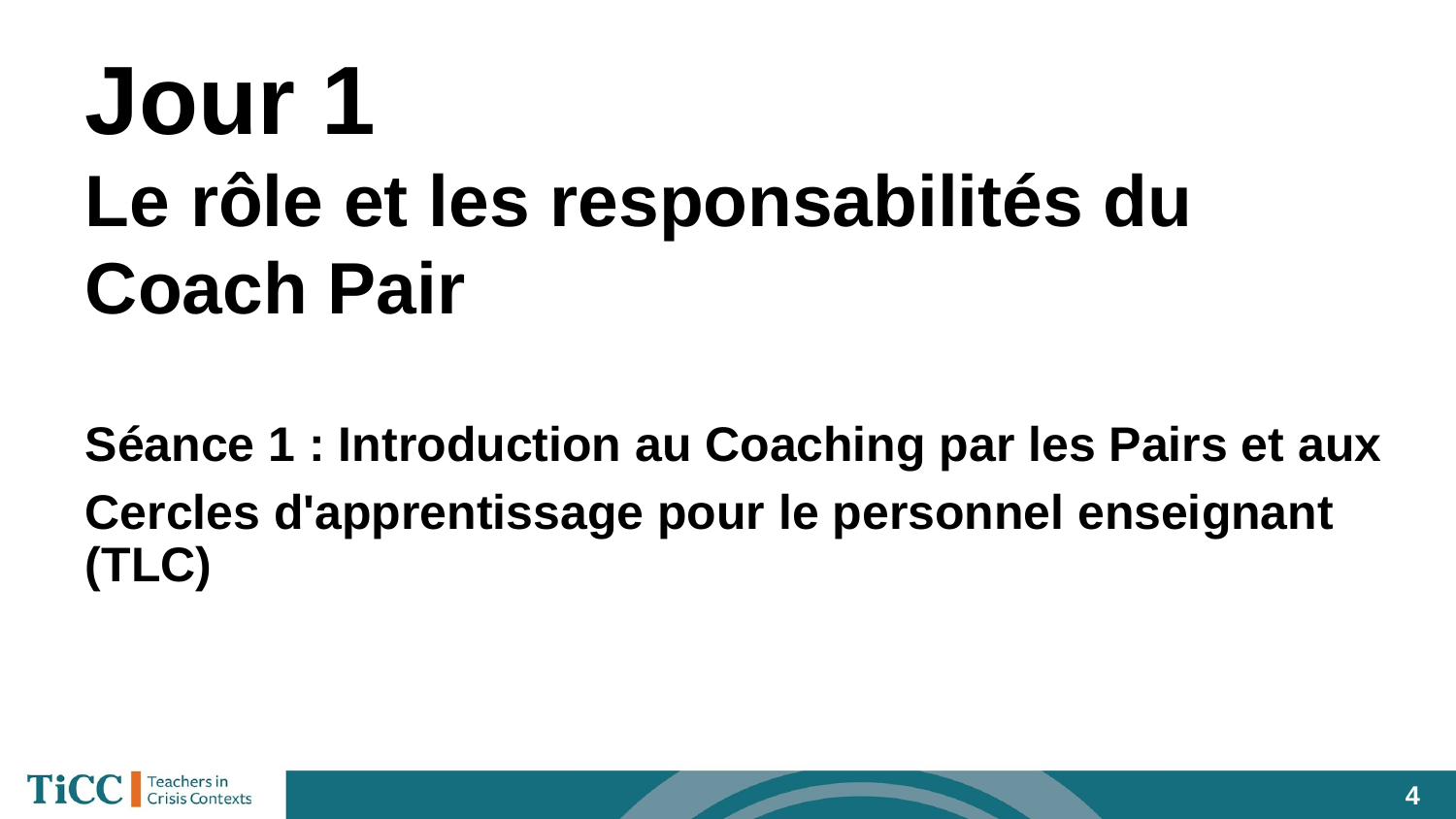

# Jour 1
Le rôle et les responsabilités du
Coach Pair
Séance 1 : Introduction au Coaching par les Pairs et aux
Cercles d'apprentissage pour le personnel enseignant (TLC)

4